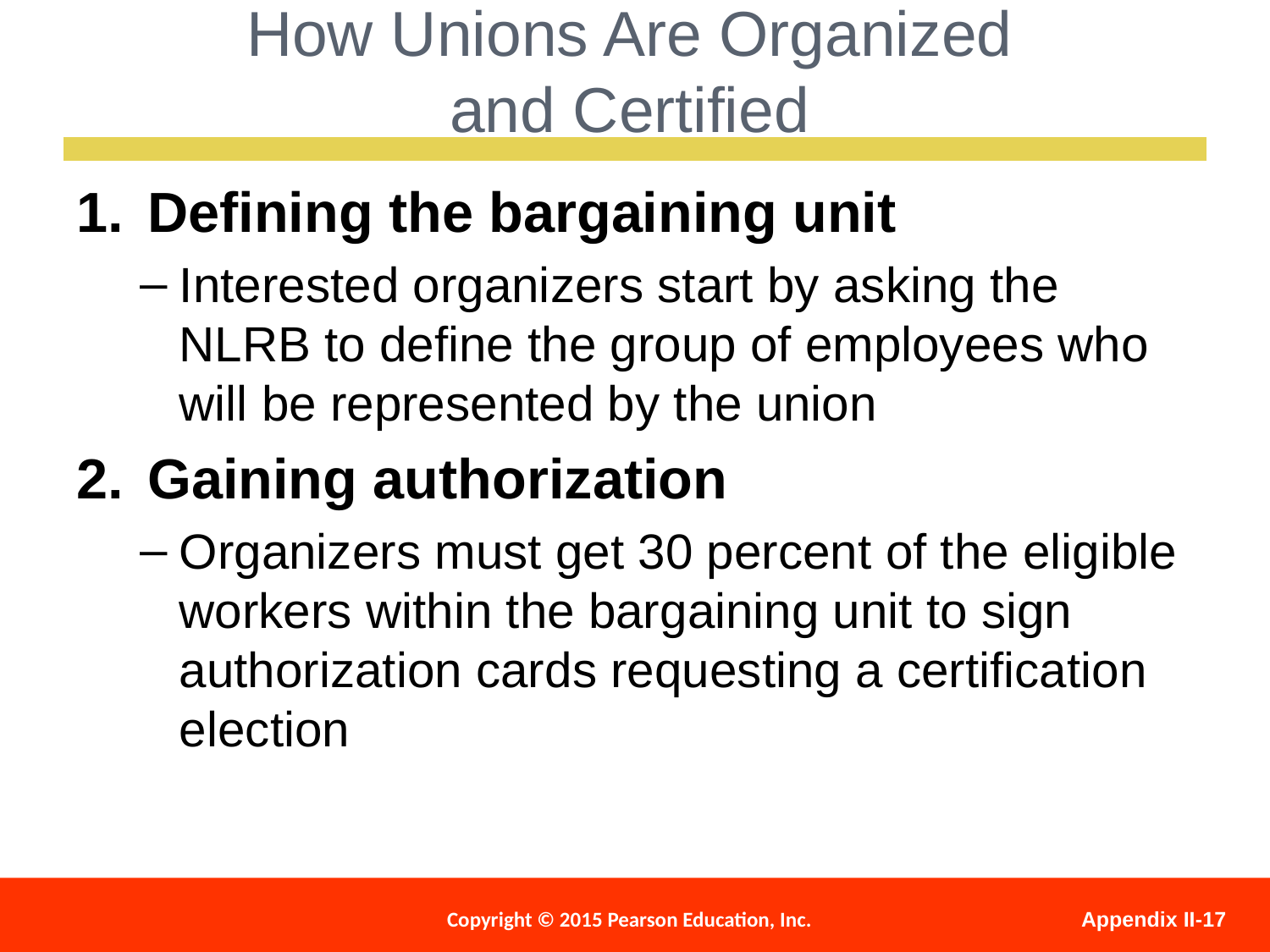

How Unions Are Organized
and Certified
Defining the bargaining unit
Interested organizers start by asking the NLRB to define the group of employees who will be represented by the union
Gaining authorization
Organizers must get 30 percent of the eligible workers within the bargaining unit to sign authorization cards requesting a certification election